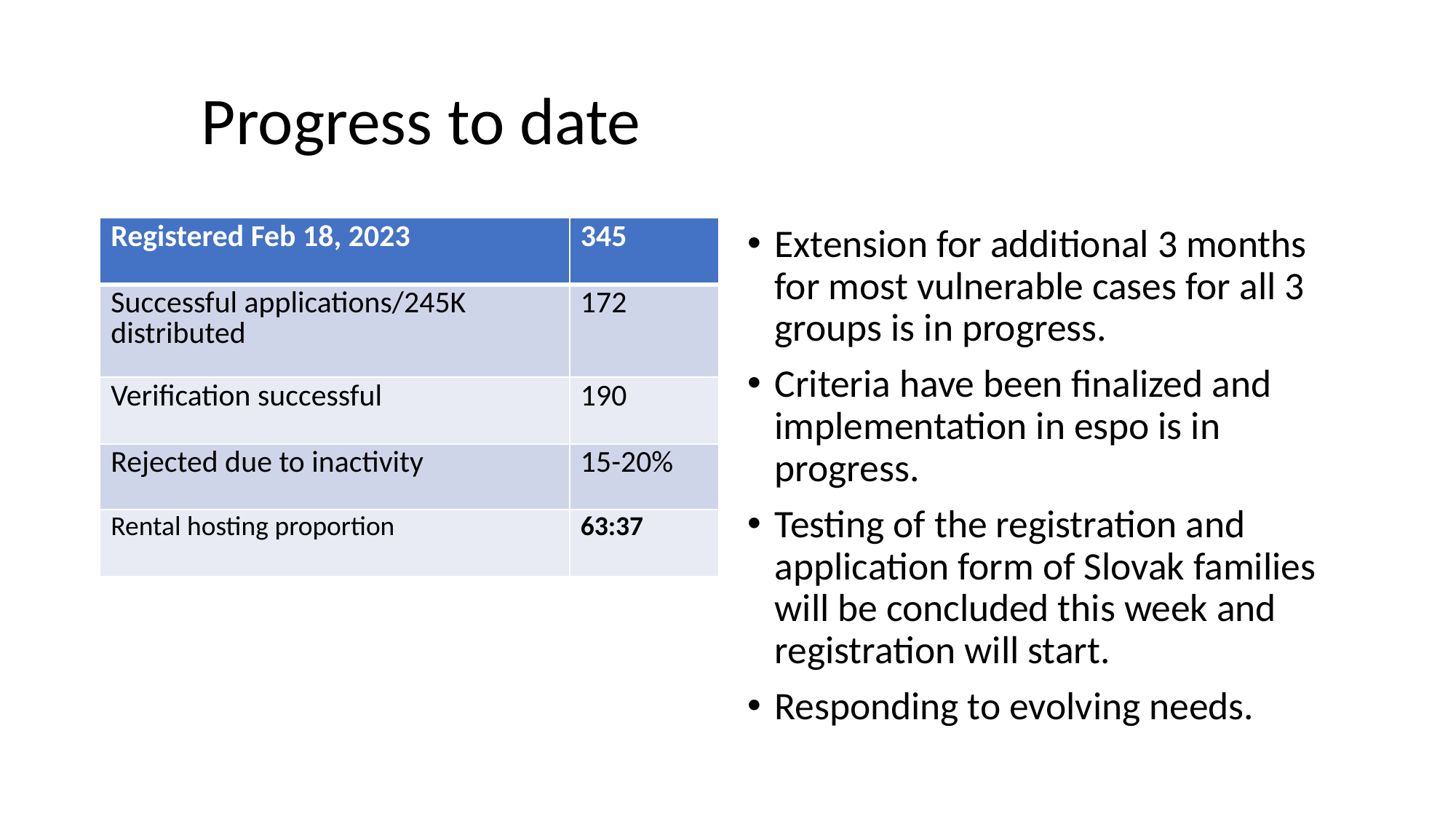

# Progress to date

| Registered Feb 18, 2023 | 345 |
| --- | --- |
| Successful applications/245K distributed | 172 |
| Verification successful | 190 |
| Rejected due to inactivity | 15-20% |
| Rental hosting proportion | 63:37 |
Extension for additional 3 months for most vulnerable cases for all 3 groups is in progress.
Criteria have been finalized and implementation in espo is in progress.
Testing of the registration and application form of Slovak families will be concluded this week and registration will start.
Responding to evolving needs.